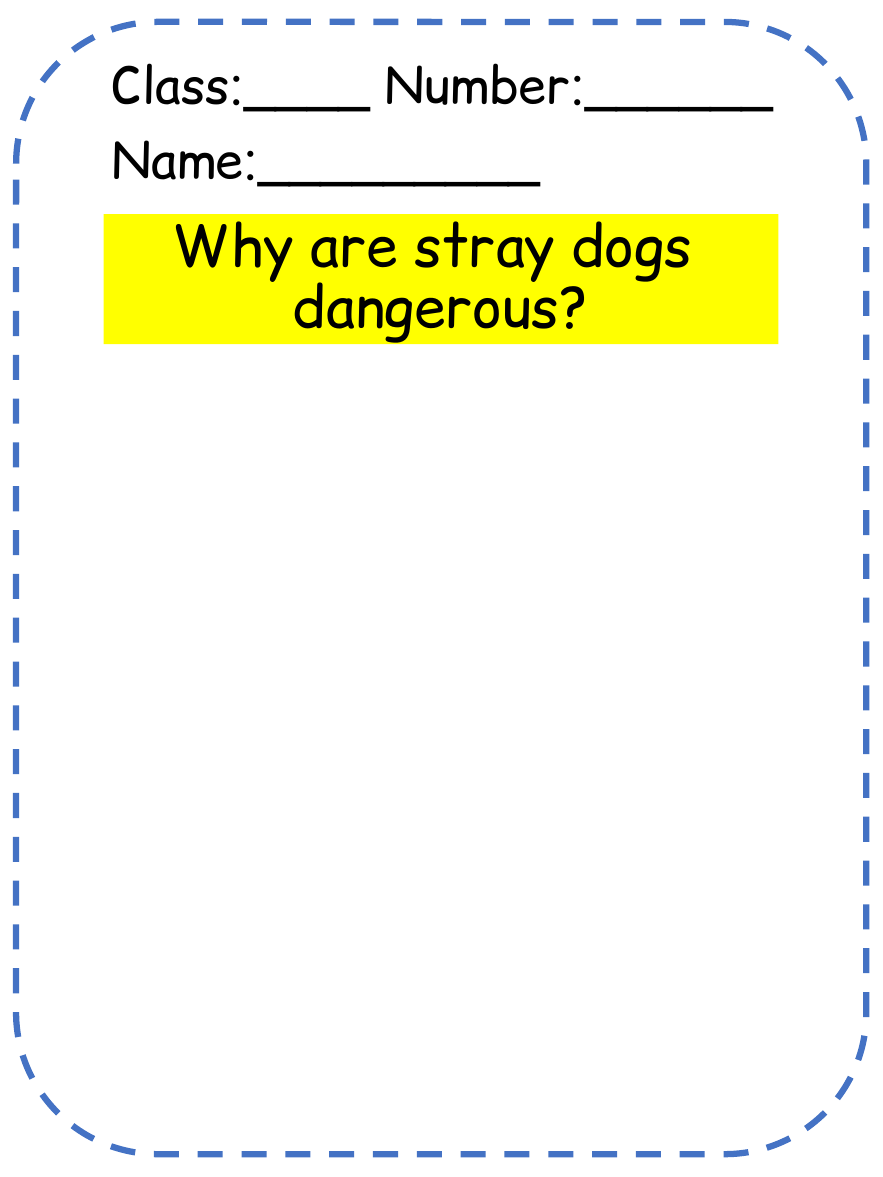

Class:____ Number:______
Name:_________
Why are stray dogs  dangerous?